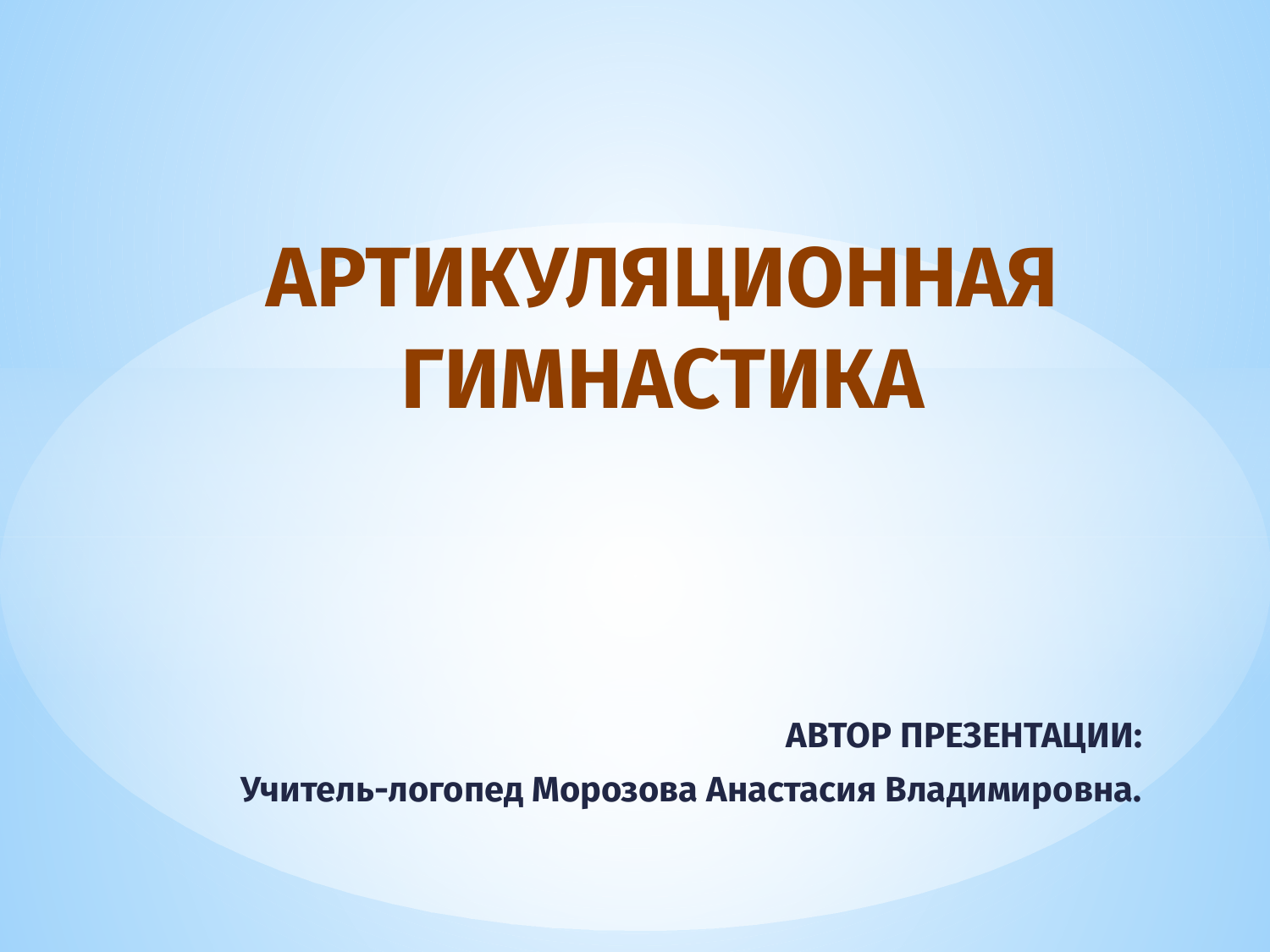

# АРТИКУЛЯЦИОННАЯ ГИМНАСТИКА
АВТОР ПРЕЗЕНТАЦИИ:
Учитель-логопед Морозова Анастасия Владимировна.